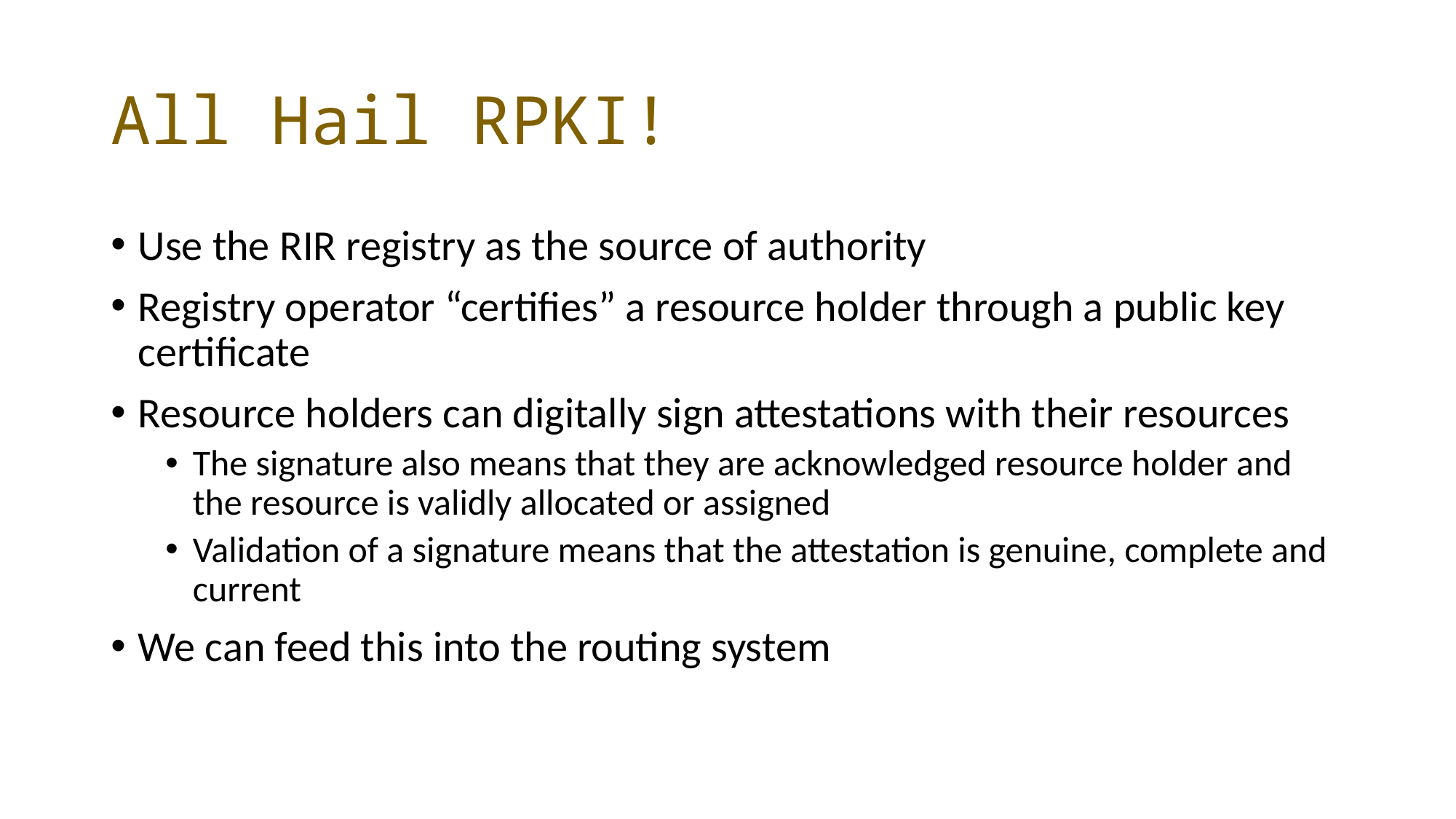

# All Hail RPKI!
Use the RIR registry as the source of authority
Registry operator “certifies” a resource holder through a public key certificate
Resource holders can digitally sign attestations with their resources
The signature also means that they are acknowledged resource holder and the resource is validly allocated or assigned
Validation of a signature means that the attestation is genuine, complete and current
We can feed this into the routing system